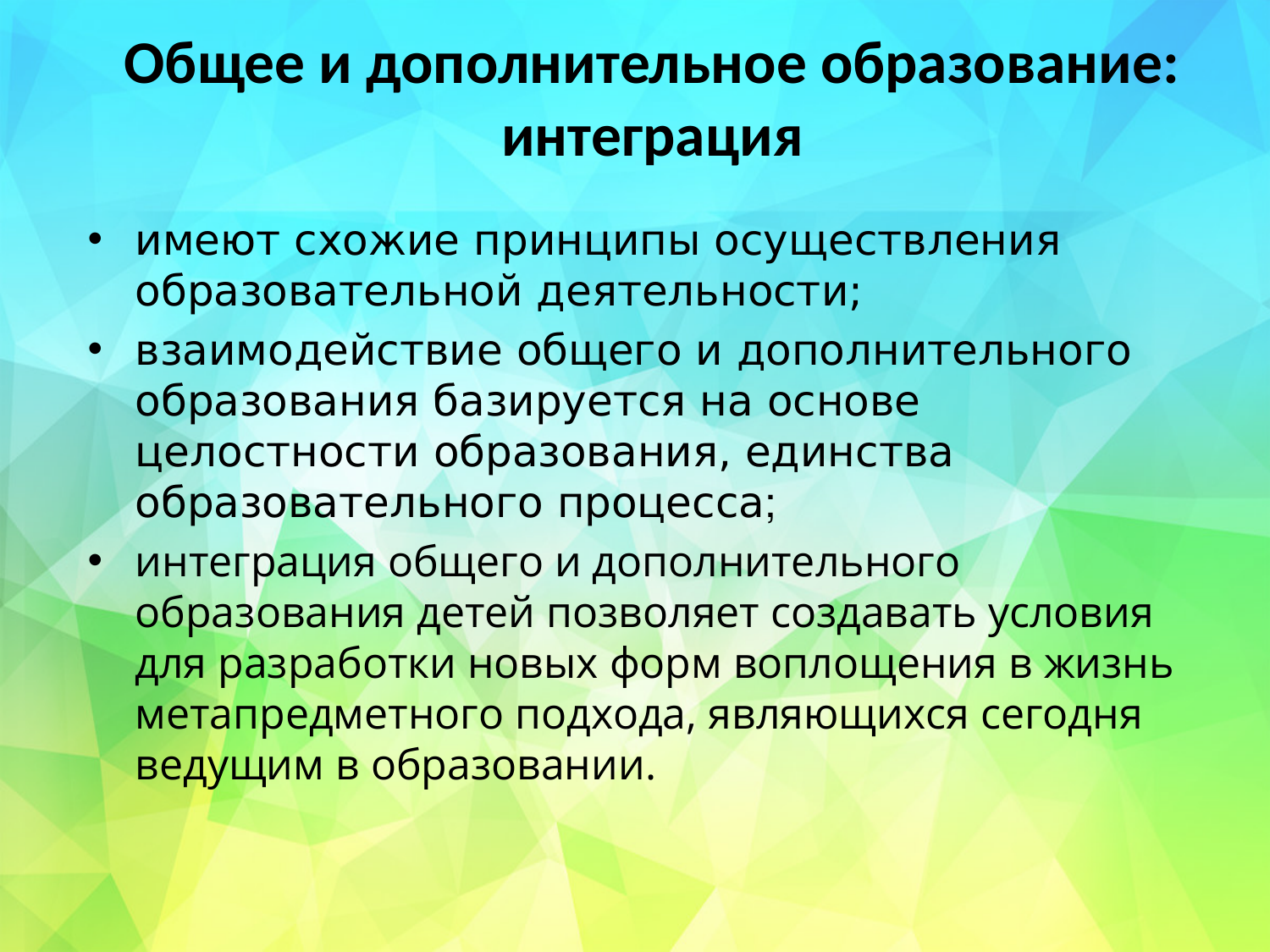

# Общее и дополнительное образование: интеграция
имеют схожие принципы осуществления образовательной деятельности;
взаимодействие общего и дополнительного образования базируется на основе целостности образования, единства образовательного процесса;
интеграция общего и дополнительного образования детей позволяет создавать условия для разработки новых форм воплощения в жизнь метапредметного подхода, являющихся сегодня ведущим в образовании.